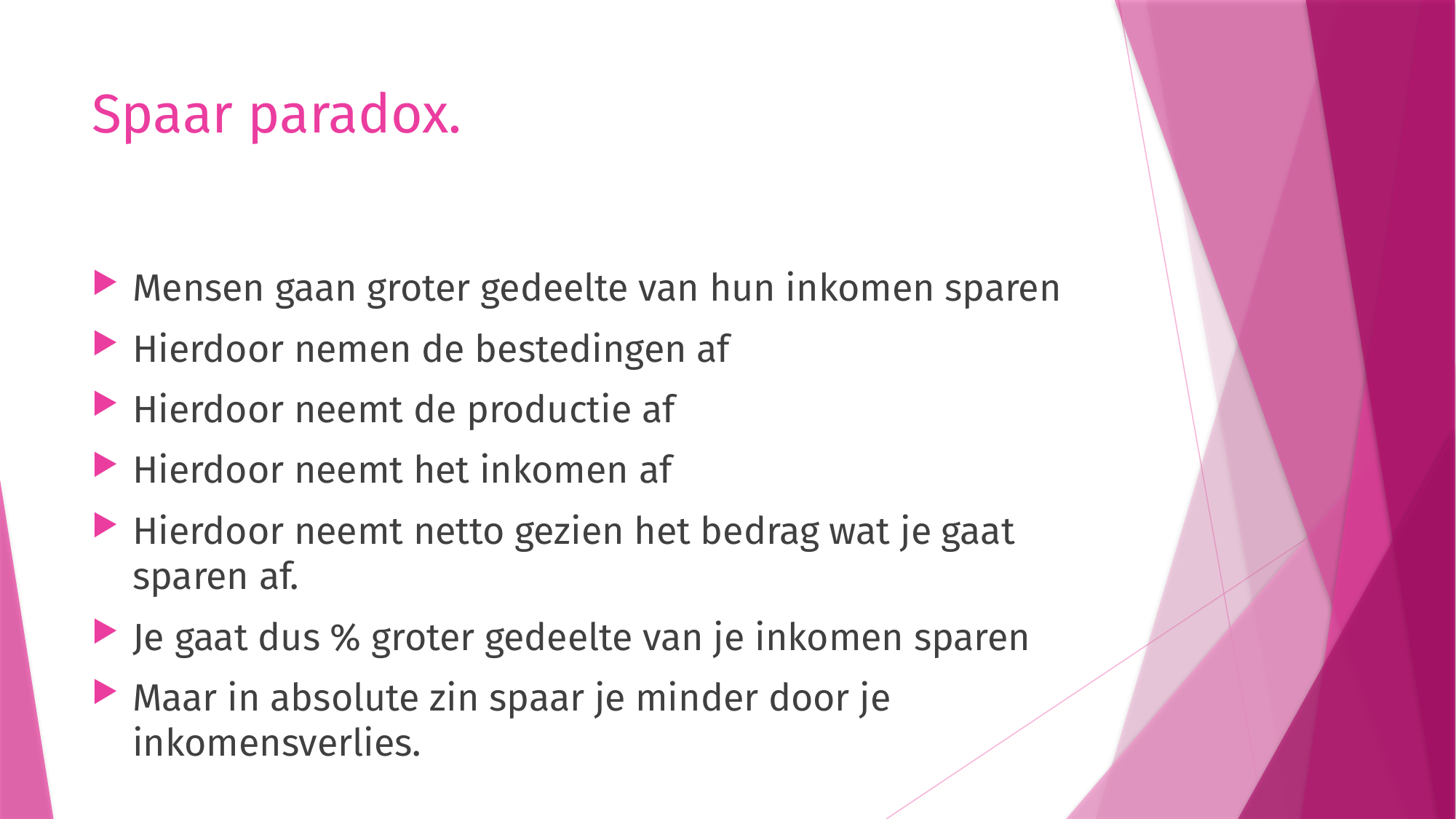

# Spaar paradox.
Mensen gaan groter gedeelte van hun inkomen sparen
Hierdoor nemen de bestedingen af
Hierdoor neemt de productie af
Hierdoor neemt het inkomen af
Hierdoor neemt netto gezien het bedrag wat je gaat sparen af.
Je gaat dus % groter gedeelte van je inkomen sparen
Maar in absolute zin spaar je minder door je inkomensverlies.